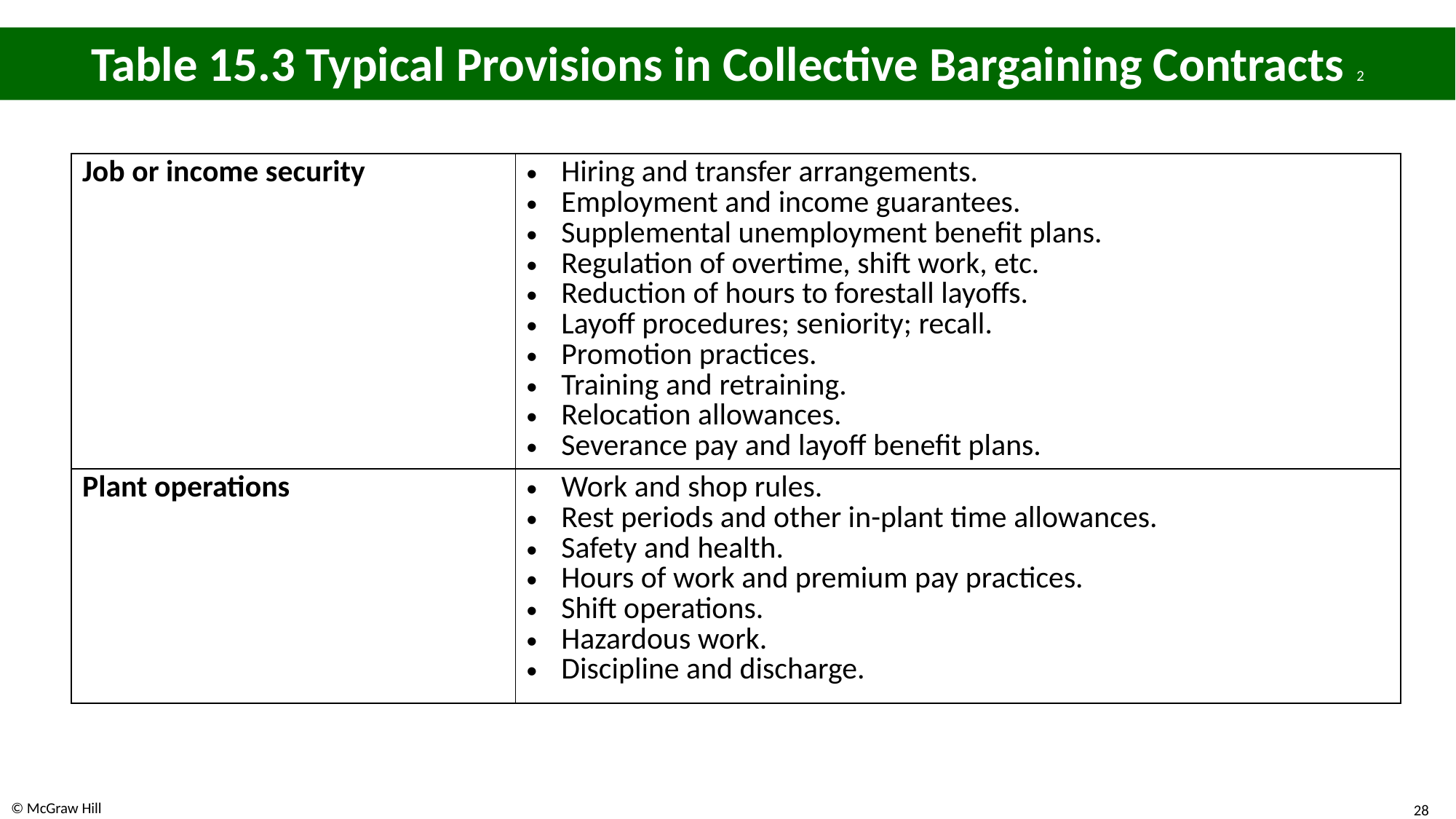

# Table 15.3 Typical Provisions in Collective Bargaining Contracts 2
| Job or income security | Hiring and transfer arrangements. Employment and income guarantees. Supplemental unemployment benefit plans. Regulation of overtime, shift work, etc. Reduction of hours to forestall layoffs. Layoff procedures; seniority; recall. Promotion practices. Training and retraining. Relocation allowances. Severance pay and layoff benefit plans. |
| --- | --- |
| Plant operations | Work and shop rules. Rest periods and other in-plant time allowances. Safety and health. Hours of work and premium pay practices. Shift operations. Hazardous work. Discipline and discharge. |